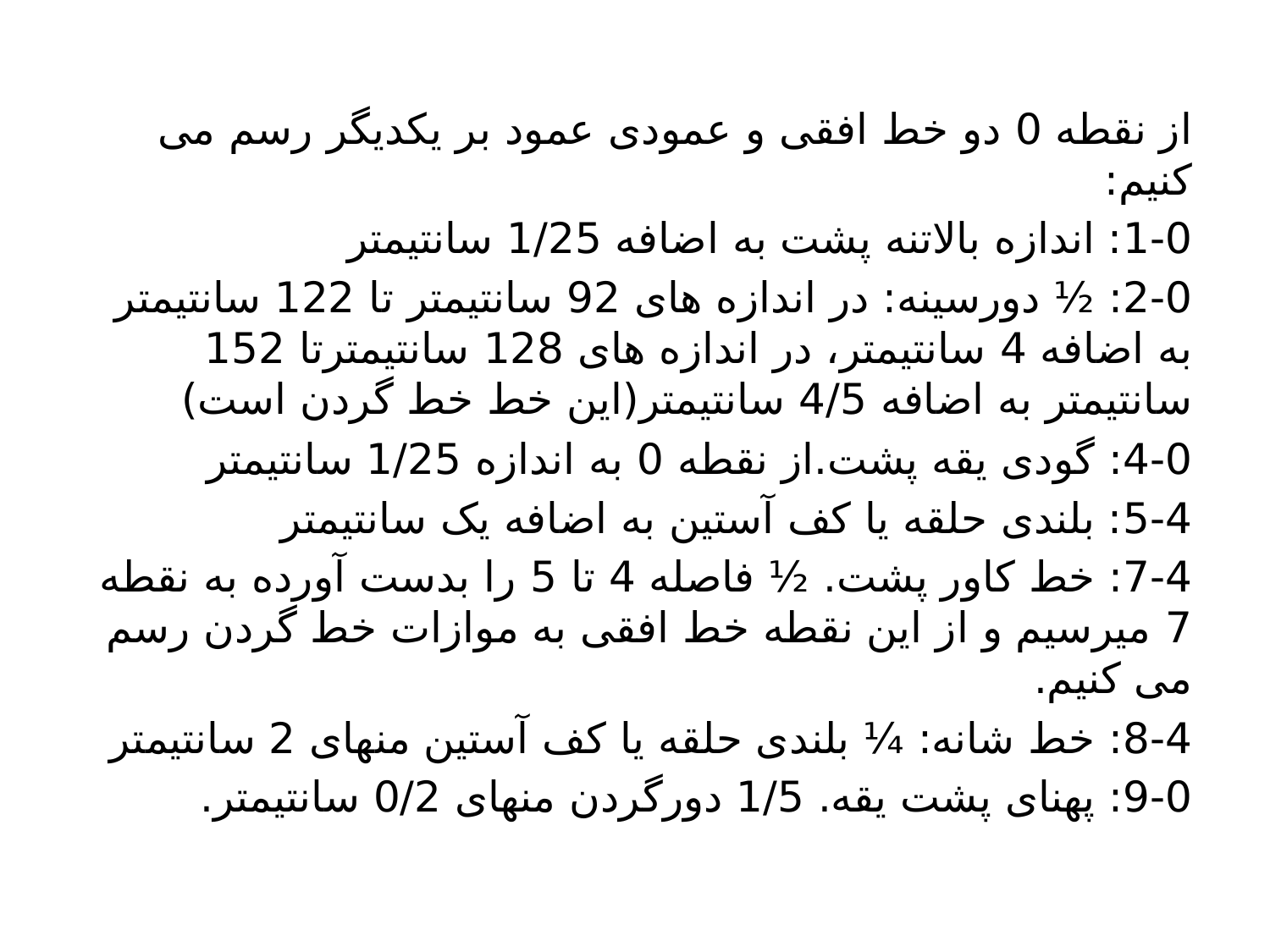

از نقطه 0 دو خط افقی و عمودی عمود بر یکدیگر رسم می کنیم:
1-0: اندازه بالاتنه پشت به اضافه 1/25 سانتیمتر
2-0: ½ دورسینه: در اندازه های 92 سانتیمتر تا 122 سانتیمتر به اضافه 4 سانتیمتر، در اندازه های 128 سانتیمترتا 152 سانتیمتر به اضافه 4/5 سانتیمتر(این خط خط گردن است)
4-0: گودی یقه پشت.از نقطه 0 به اندازه 1/25 سانتیمتر
5-4: بلندی حلقه یا کف آستین به اضافه یک سانتیمتر
7-4: خط کاور پشت. ½ فاصله 4 تا 5 را بدست آورده به نقطه 7 میرسیم و از این نقطه خط افقی به موازات خط گردن رسم می کنیم.
8-4: خط شانه: ¼ بلندی حلقه یا کف آستین منهای 2 سانتیمتر
9-0: پهنای پشت یقه. 1/5 دورگردن منهای 0/2 سانتیمتر.